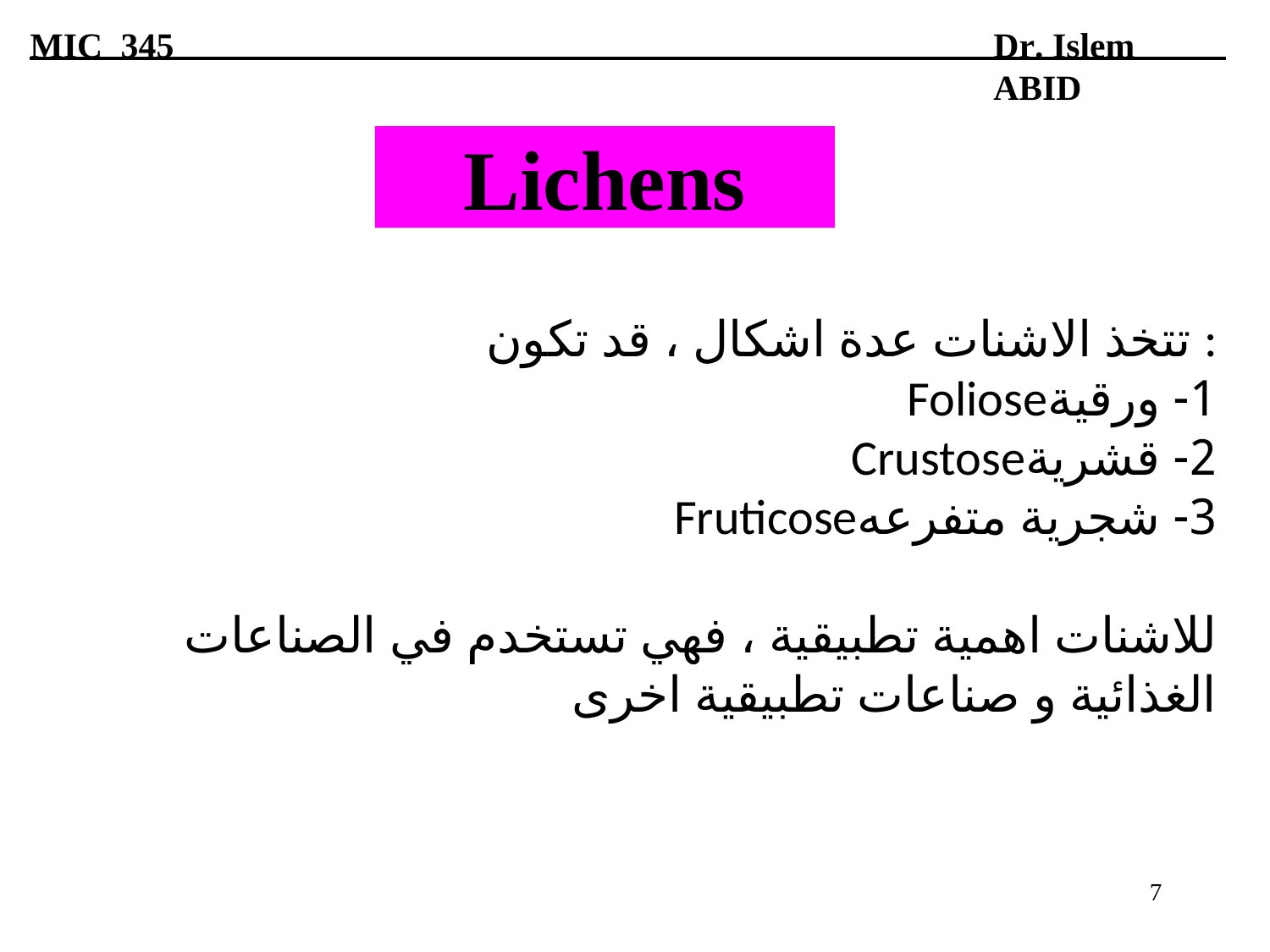

MIC  345
Dr. Islem ABID

Lichens
تتخذ الاشنات عدة اشكال ، قد تكون :
1- ورقيةFoliose
2- قشريةCrustose
3- شجرية متفرعهFruticose

للاشنات اهمية تطبيقية ، فهي تستخدم في الصناعات الغذائية و صناعات تطبيقية اخرى

7